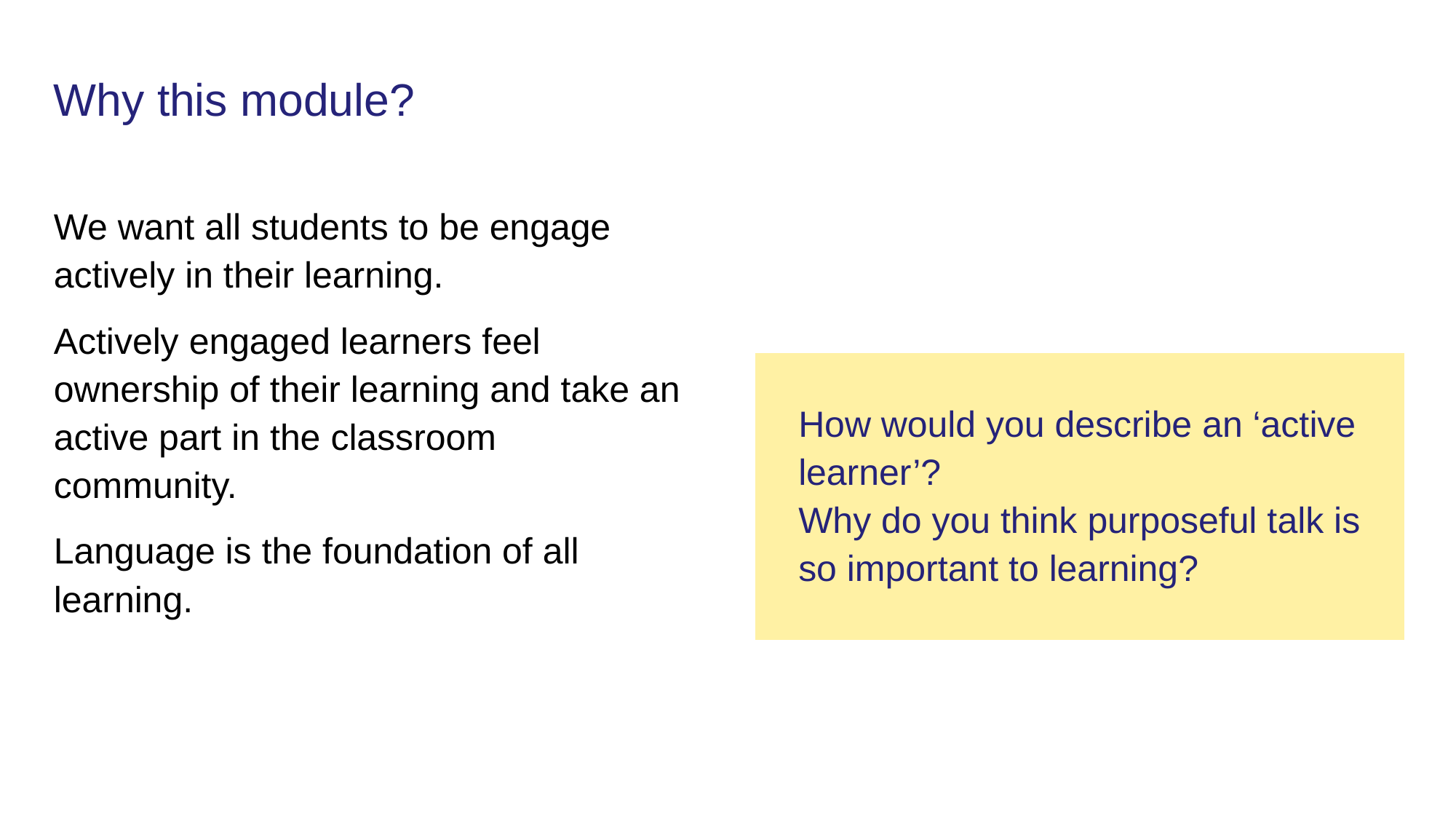

# Why this module?
We want all students to be engage actively in their learning.
Actively engaged learners feel ownership of their learning and take an active part in the classroom community.
Language is the foundation of all learning.

How would you describe an ‘active learner’?
Why do you think purposeful talk is so important to learning?